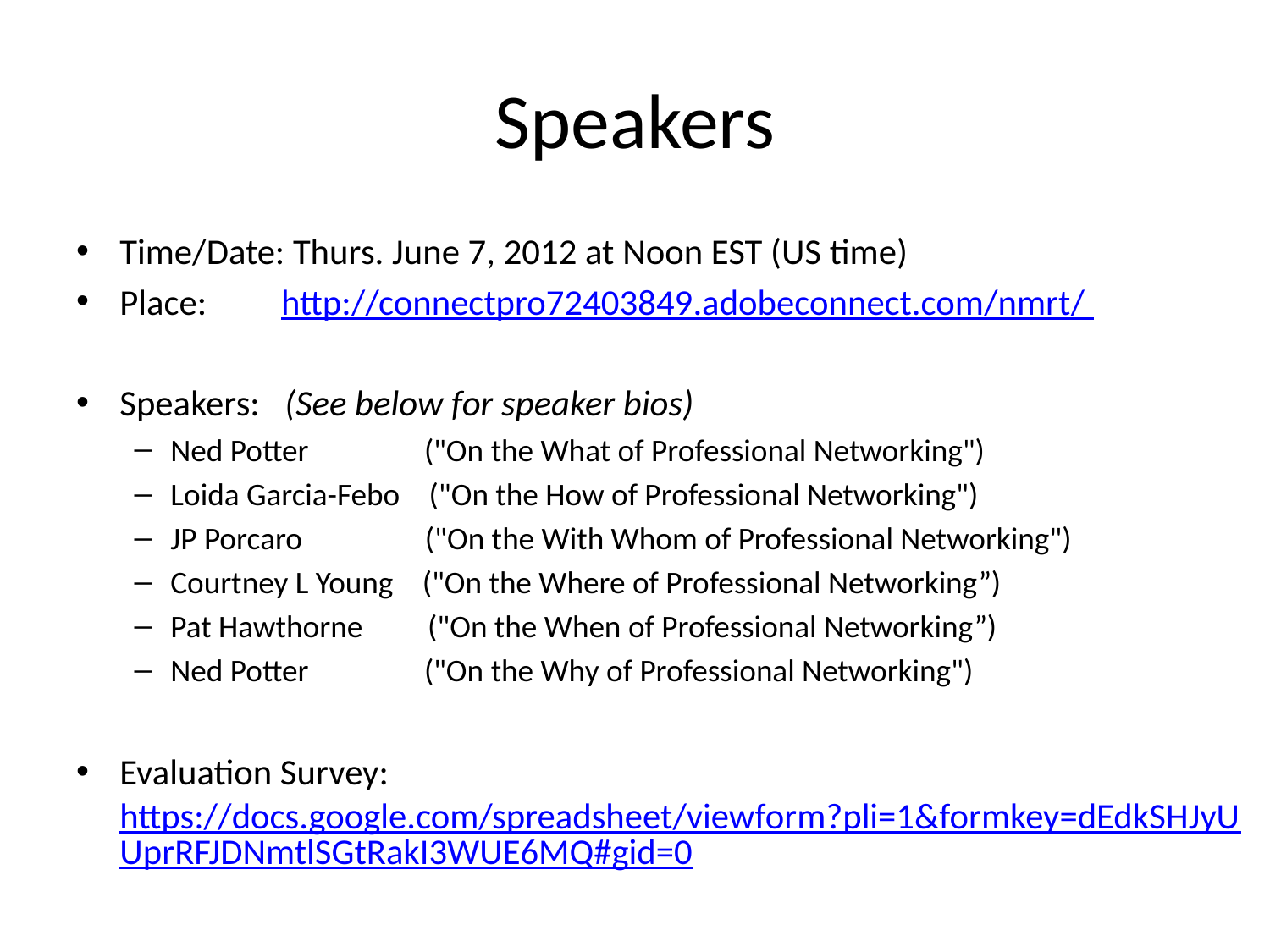

# Speakers
Time/Date: Thurs. June 7, 2012 at Noon EST (US time)
Place:         http://connectpro72403849.adobeconnect.com/nmrt/

Speakers:   (See below for speaker bios)
Ned Potter                ("On the What of Professional Networking")
Loida Garcia-Febo    ("On the How of Professional Networking")
JP Porcaro                 ("On the With Whom of Professional Networking")
Courtney L Young    ("On the Where of Professional Networking”)
Pat Hawthorne         ("On the When of Professional Networking”)
Ned Potter                ("On the Why of Professional Networking")

Evaluation Survey:         https://docs.google.com/spreadsheet/viewform?pli=1&formkey=dEdkSHJyUUprRFJDNmtlSGtRakI3WUE6MQ#gid=0